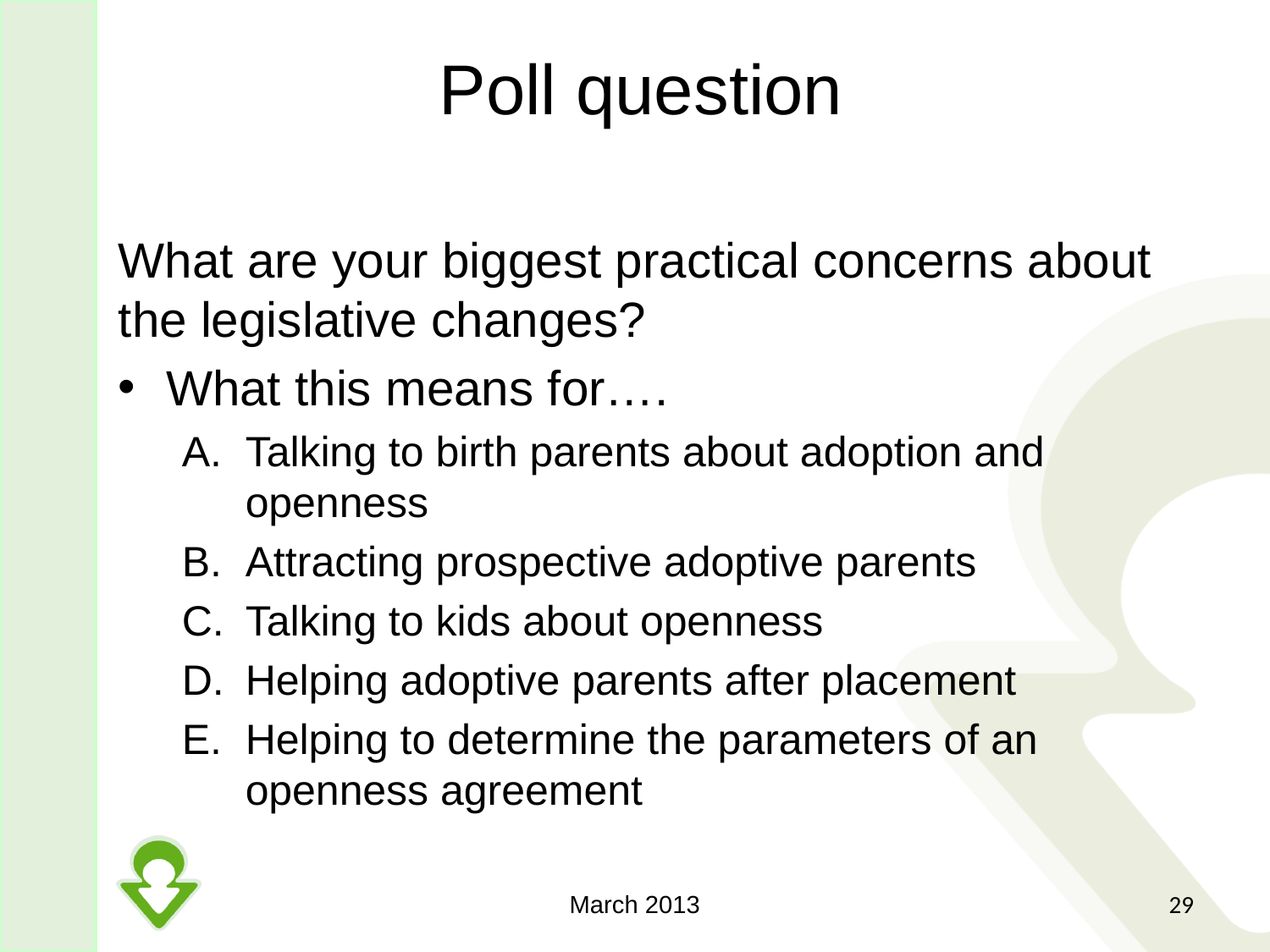

# Poll question
What are your biggest practical concerns about the legislative changes?
What this means for….
Talking to birth parents about adoption and openness
Attracting prospective adoptive parents
Talking to kids about openness
Helping adoptive parents after placement
Helping to determine the parameters of an openness agreement
March 2013
29